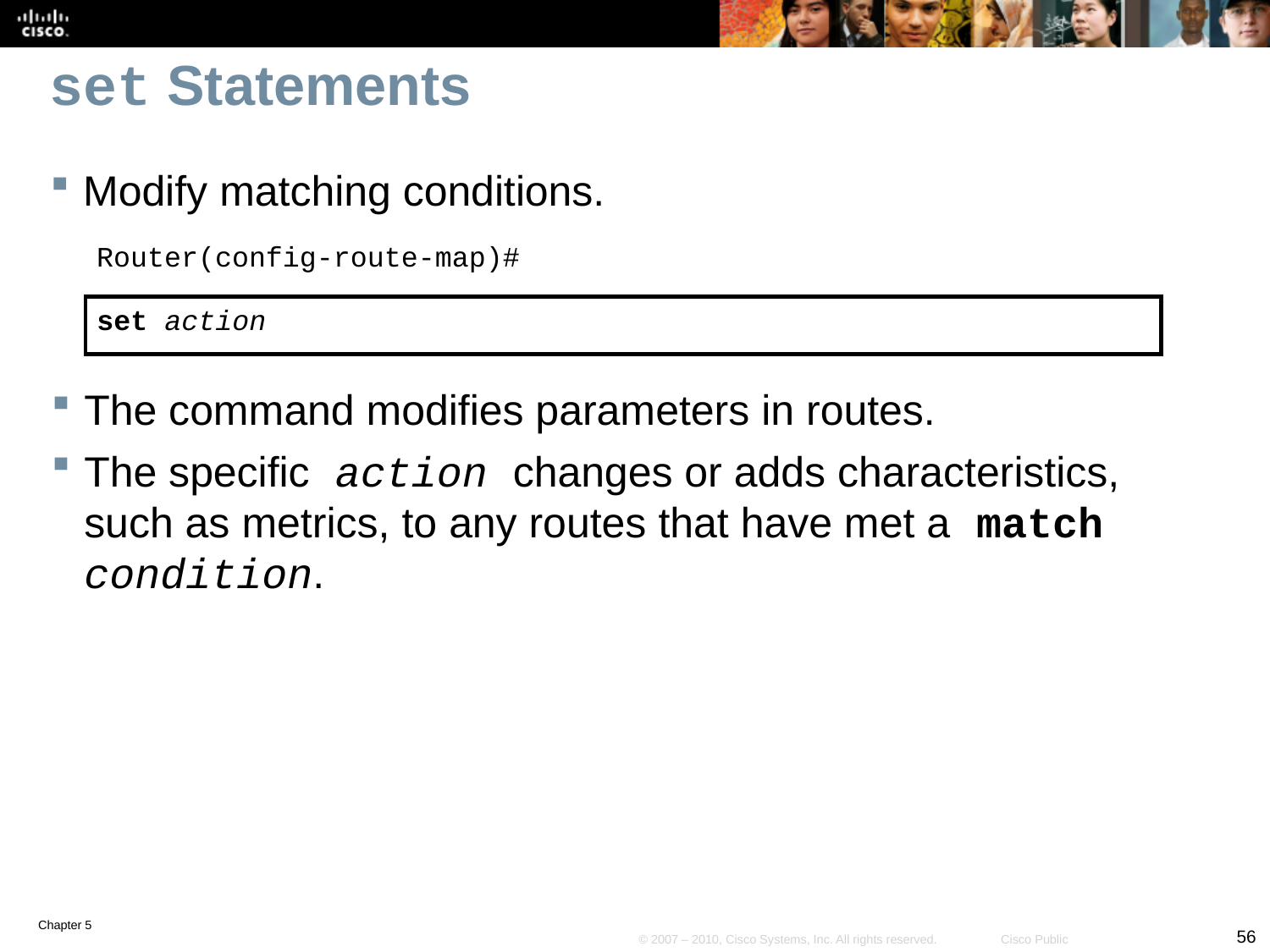

# set Statements
Modify matching conditions.
Router(config-route-map)#
set action
The command modifies parameters in routes.
The specific action changes or adds characteristics, such as metrics, to any routes that have met a match condition.